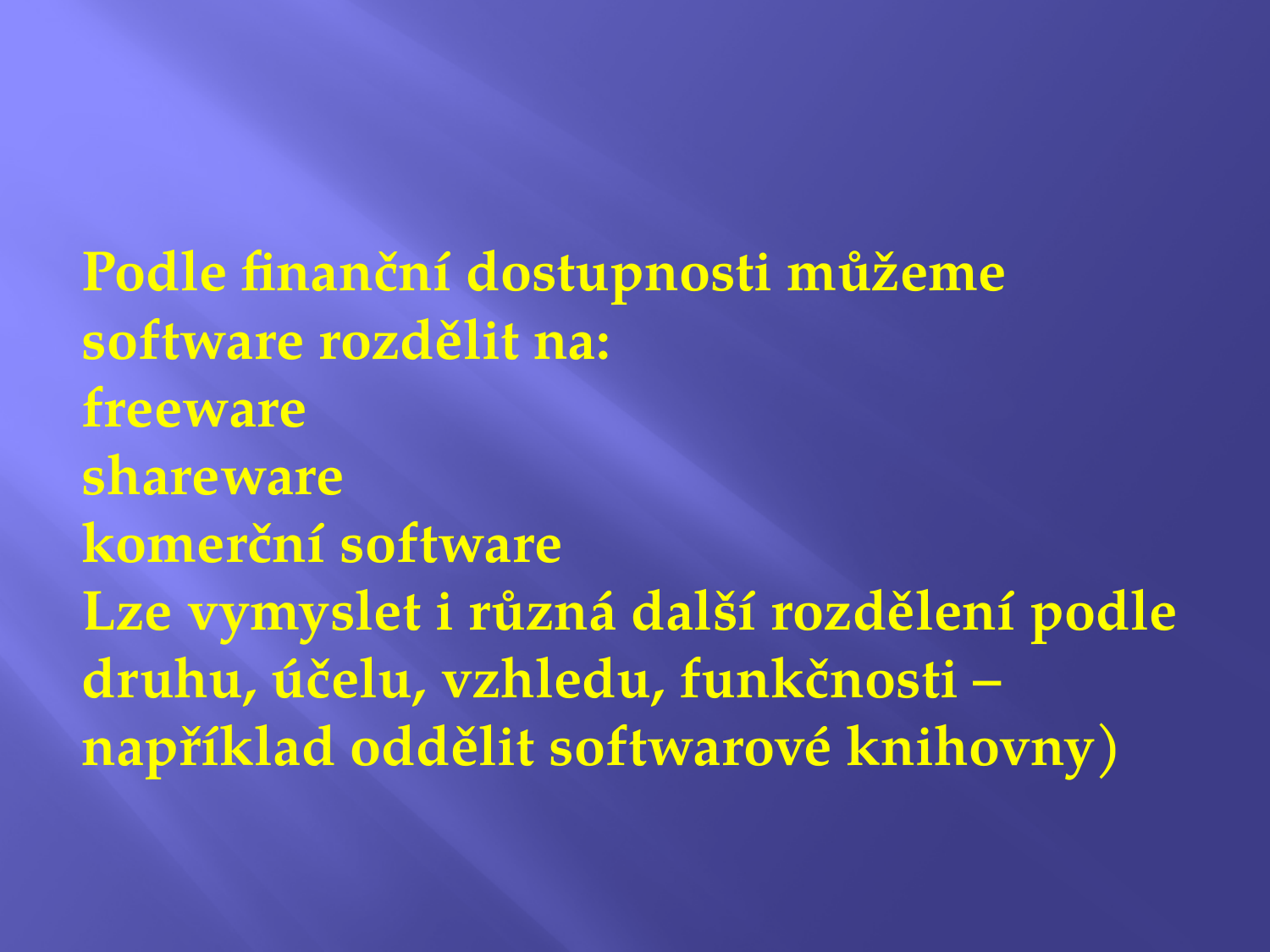

# Podle finanční dostupnosti můžeme software rozdělit na: freeware shareware komerční software Lze vymyslet i různá další rozdělení podle druhu, účelu, vzhledu, funkčnosti – například oddělit softwarové knihovny)